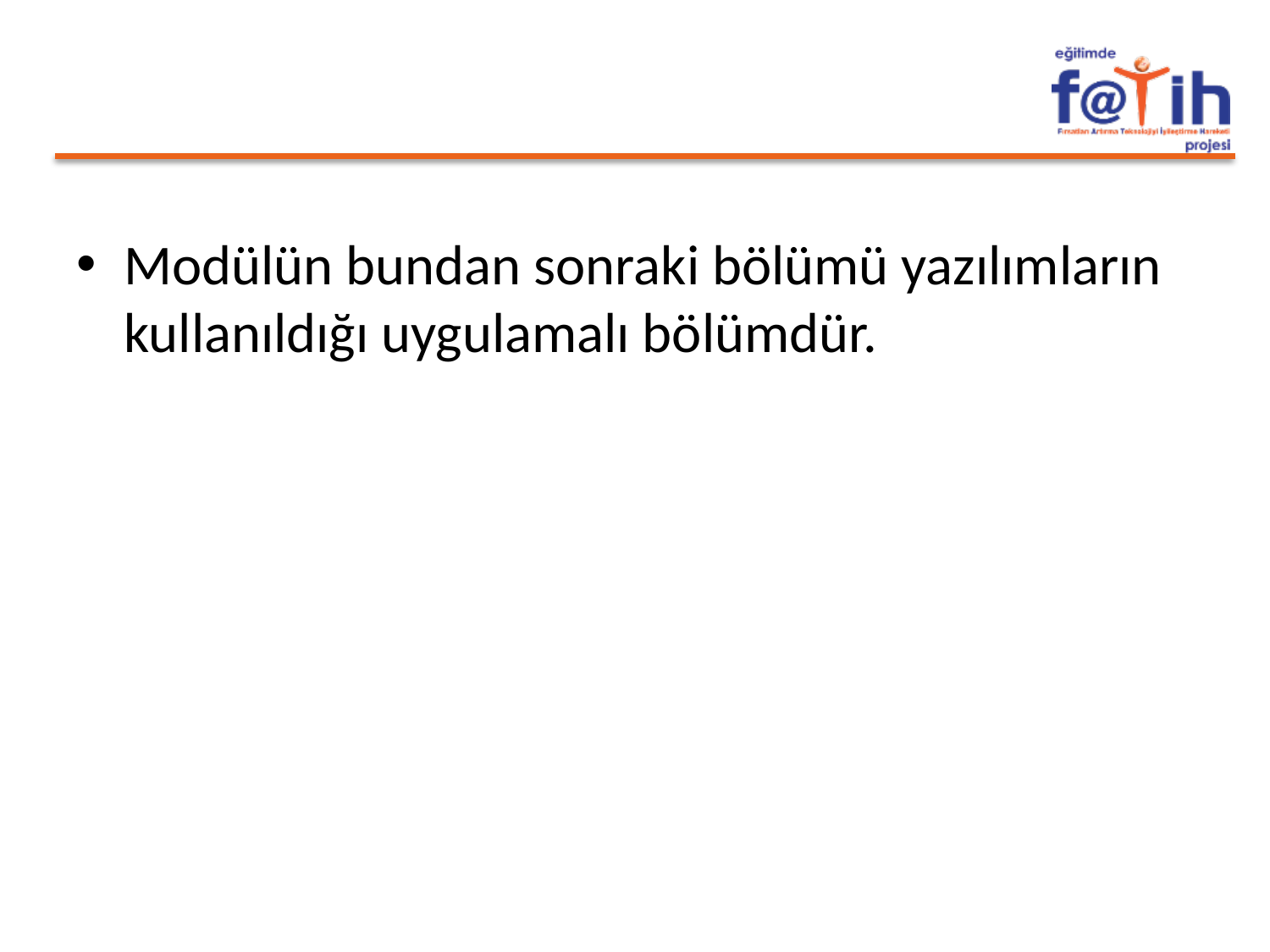

#
Modülün bundan sonraki bölümü yazılımların kullanıldığı uygulamalı bölümdür.